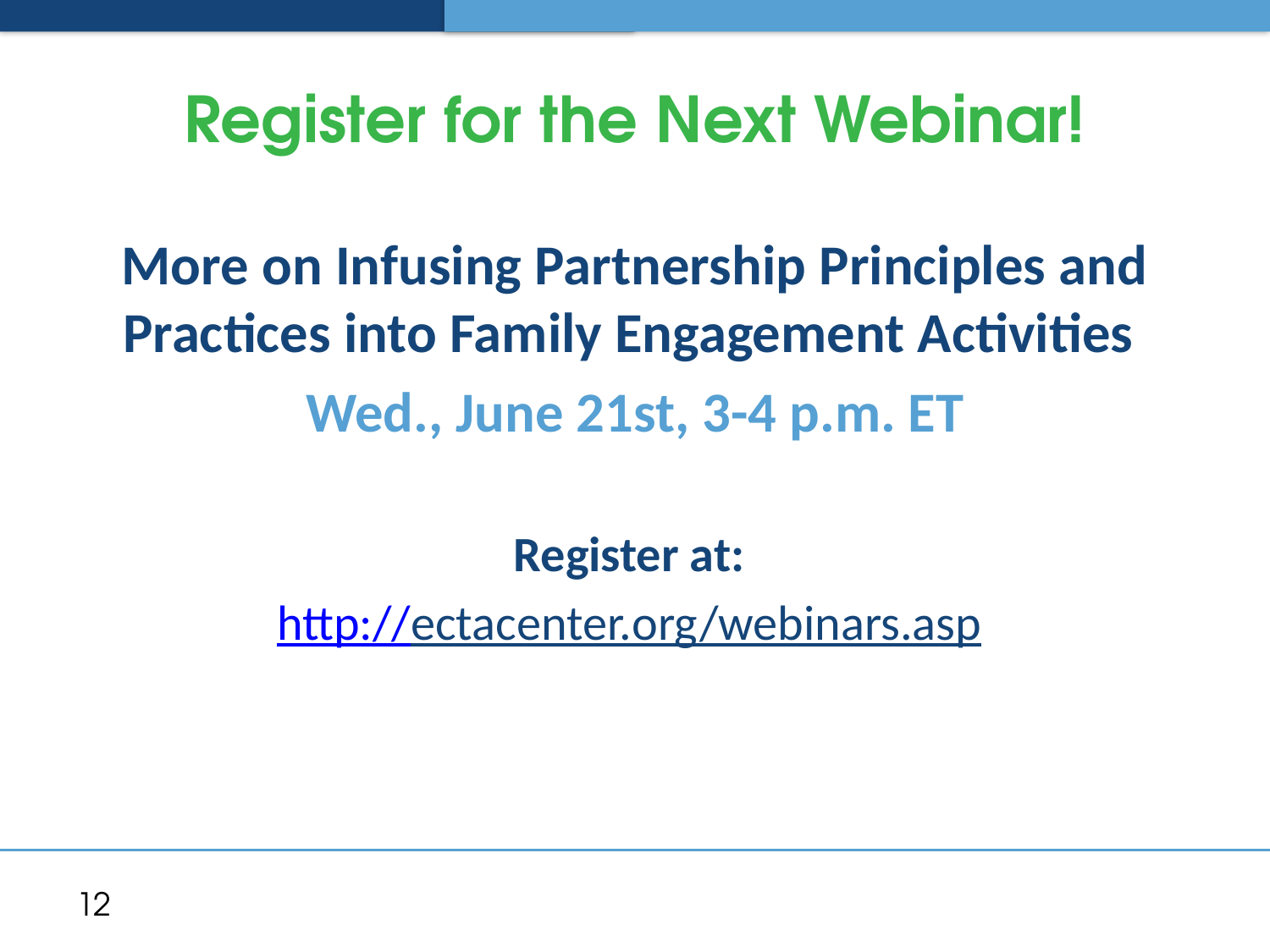

# Register for the Next Webinar!
More on Infusing Partnership Principles and Practices into Family Engagement Activities
Wed., June 21st, 3-4 p.m. ET

Register at:
http://ectacenter.org/webinars.asp
12